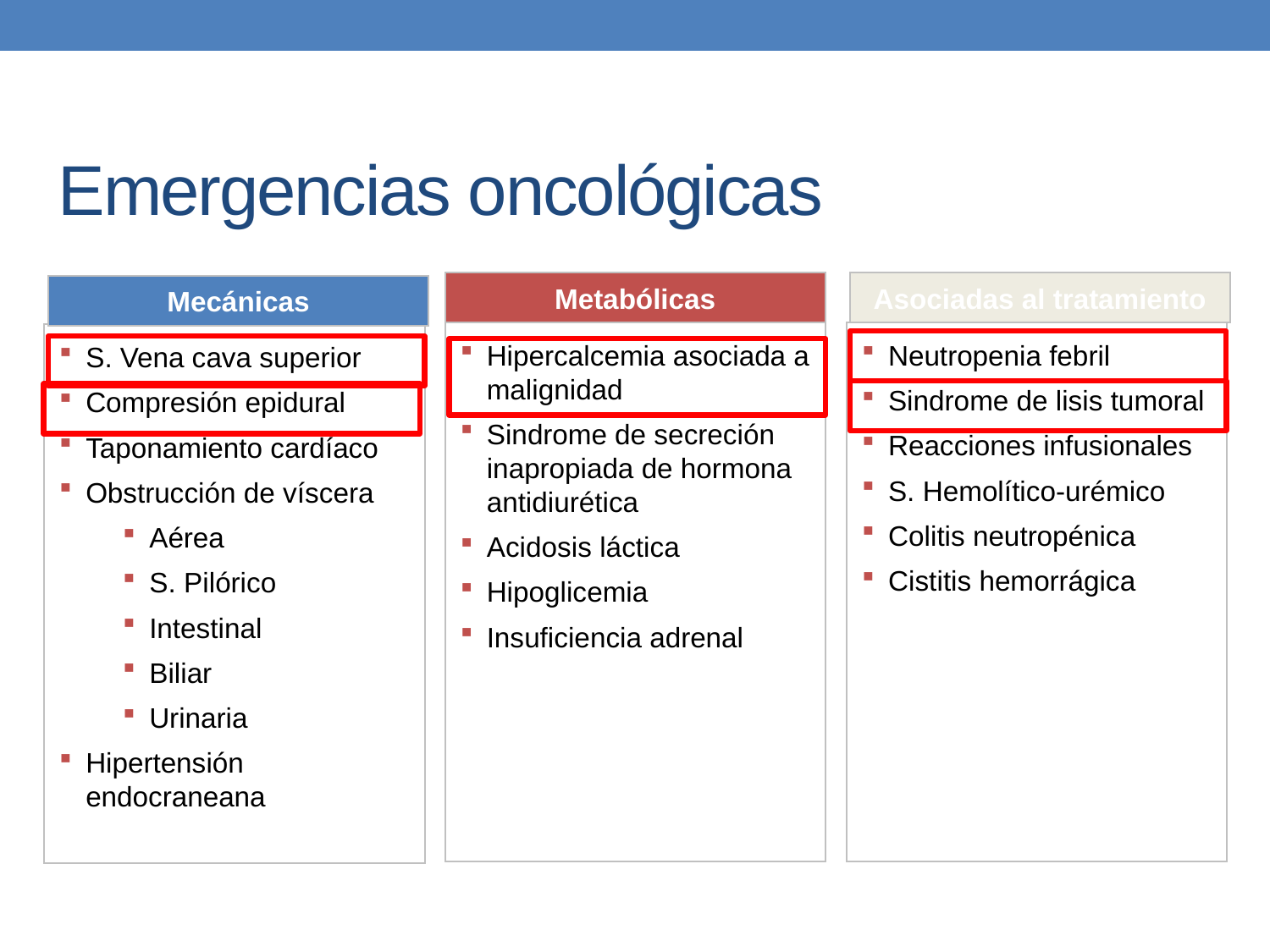

# Emergencias oncológicas

Asociadas al tratamiento
Metabólicas
Mecánicas
Hipercalcemia asociada a malignidad
Sindrome de secreción inapropiada de hormona antidiurética
Acidosis láctica
Hipoglicemia
Insuficiencia adrenal

Neutropenia febril
Sindrome de lisis tumoral
Reacciones infusionales
S. Hemolítico-urémico
Colitis neutropénica
Cistitis hemorrágica

S. Vena cava superior
Compresión epidural
Taponamiento cardíaco
Obstrucción de víscera
Aérea
S. Pilórico
Intestinal
Biliar
Urinaria
Hipertensión endocraneana